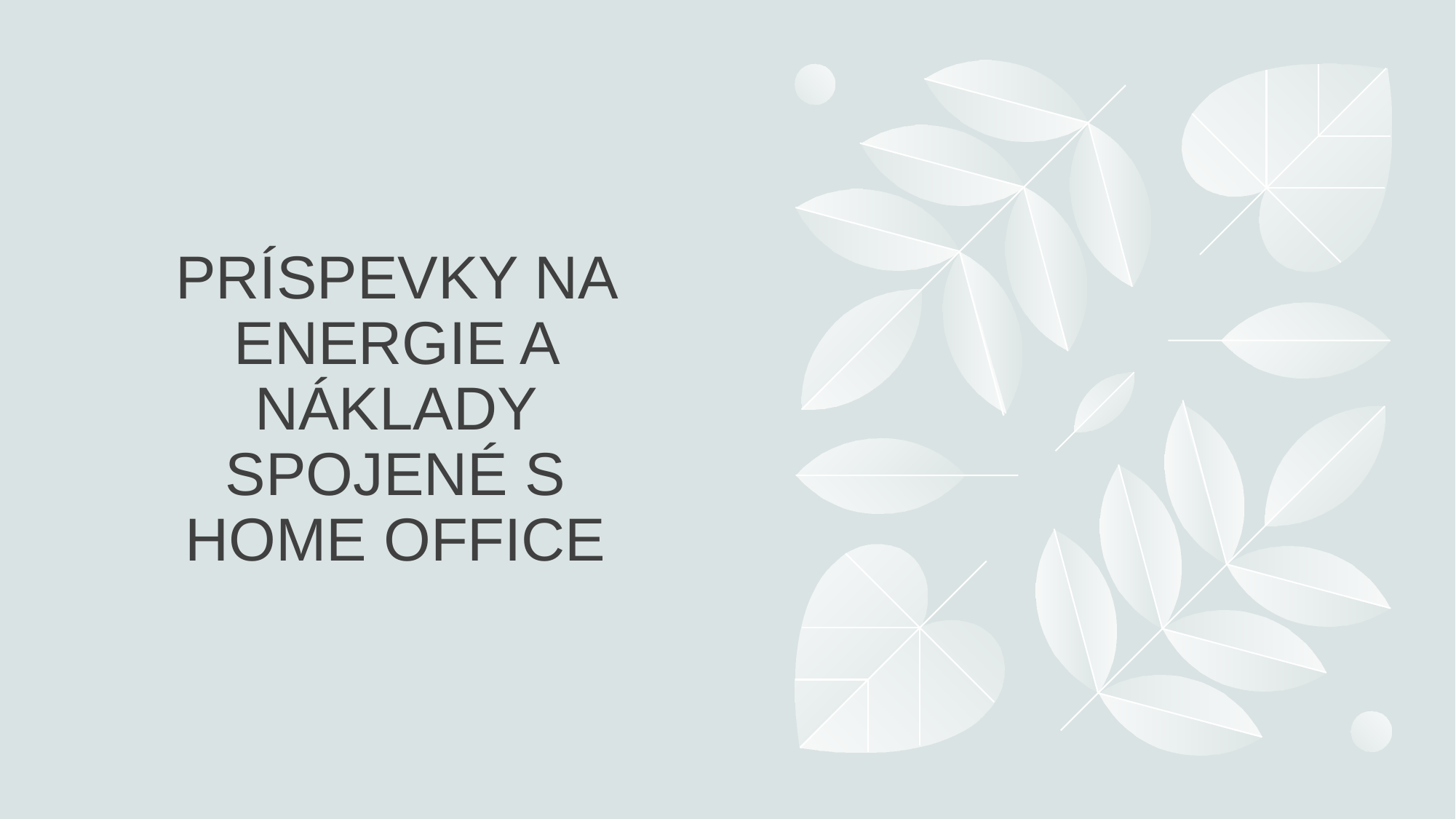

# Príspevky na energie a náklady spojené s Home Office